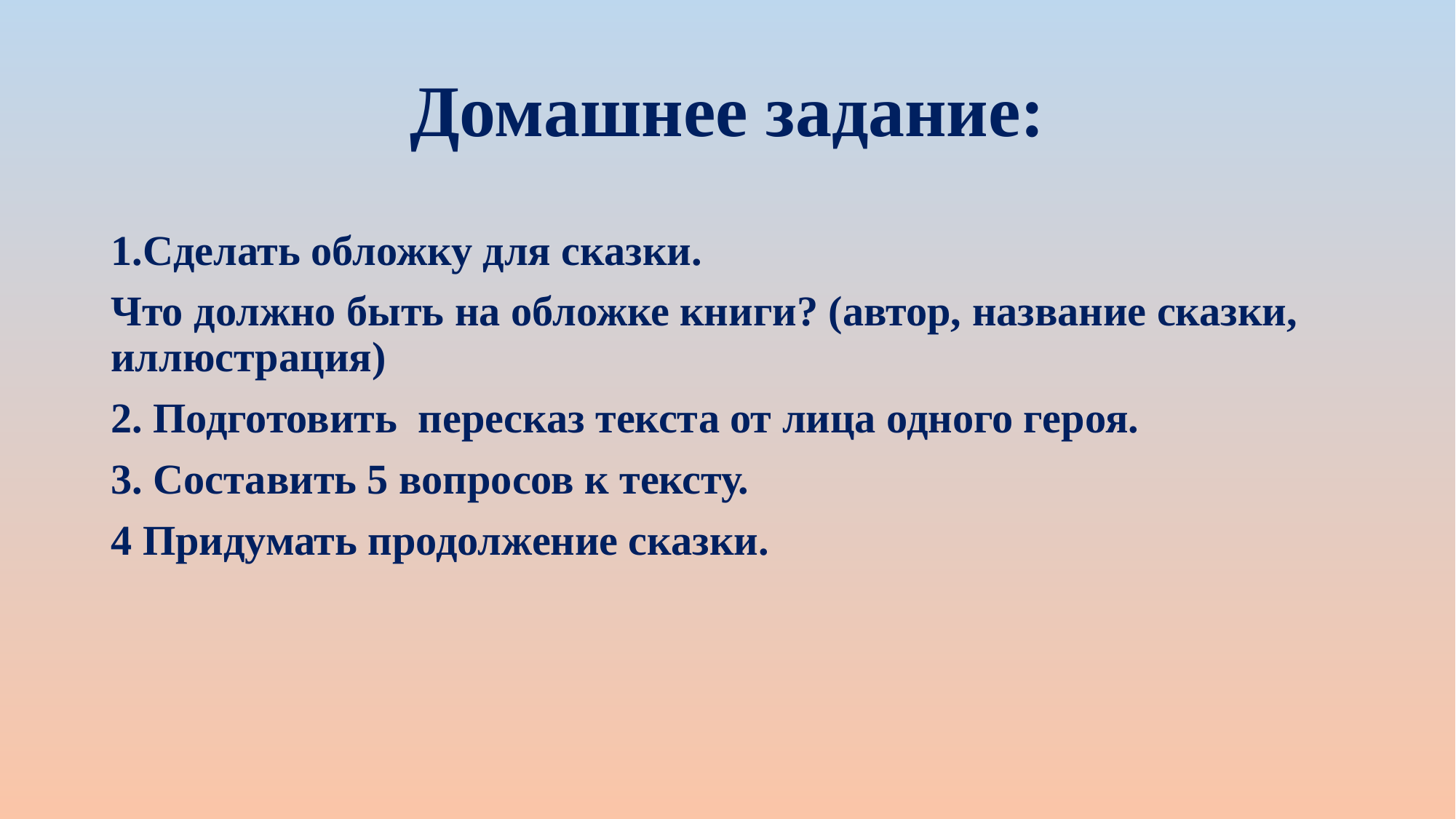

Домашнее задание:

1.Сделать обложку для сказки.
Что должно быть на обложке книги? (автор, название сказки, иллюстрация)
2. Подготовить  пересказ текста от лица одного героя.
3. Составить 5 вопросов к тексту.
4 Придумать продолжение сказки.